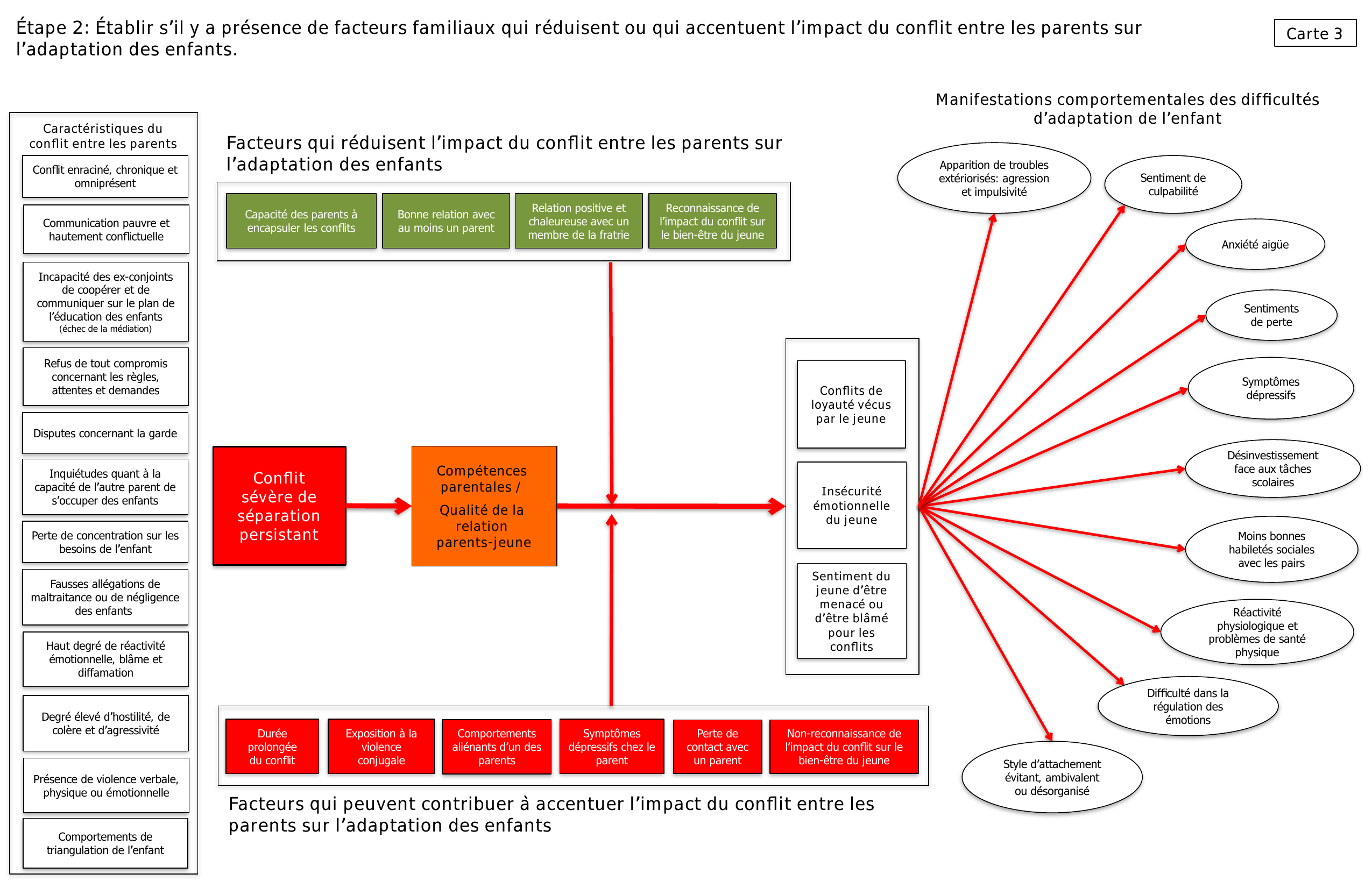

Manifestations comportementales des difficultés
d’adaptation de l’enfant
Étape 2: Établir s’il y a présence de facteurs familiaux qui réduisent ou qui accentuent l’impact du conflit entre les parents sur l’adaptation des enfants.
Carte 3

Caractéristiques du
conflit entre les parents
Facteurs qui réduisent l’impact du conflit entre les parents sur
l’adaptation des enfants
Apparition de troubles extériorisés: agression et impulsivité
Conflit enraciné, chronique et omniprésent
Sentiment de culpabilité

Capacité des parents à encapsuler les conflits
Bonne relation avec au moins un parent
Relation positive et chaleureuse avec un membre de la fratrie
Reconnaissance de l’impact du conflit sur le bien-être du jeune
Communication pauvre et hautement conflictuelle
Anxiété aigüe
Incapacité des ex-conjoints de coopérer et de communiquer sur le plan de l’éducation des enfants
(échec de la médiation)
Sentiments
de perte

Refus de tout compromis concernant les règles, attentes et demandes
Symptômes dépressifs
Conflits de loyauté vécus par le jeune
Disputes concernant la garde
Désinvestissement
face aux tâches scolaires
Compétences
parentales /
Qualité de la
relation
parents-jeune
Conflit sévère de séparation persistant
Inquiétudes quant à la capacité de l’autre parent de s’occuper des enfants
Insécurité émotionnelle du jeune
Moins bonnes habiletés sociales avec les pairs
Perte de concentration sur les besoins de l’enfant
Sentiment du jeune d’être menacé ou d’être blâmé pour les conflits
Fausses allégations de maltraitance ou de négligence des enfants
Réactivité physiologique et problèmes de santé physique
Haut degré de réactivité émotionnelle, blâme et diffamation
Difficulté dans la régulation des émotions
Degré élevé d’hostilité, de colère et d’agressivité

Durée prolongée
du conflit
Exposition à la
violence conjugale
Symptômes dépressifs chez le parent
Comportements aliénants d’un des parents
Perte de contact avec un parent
Non-reconnaissance de l’impact du conflit sur le bien-être du jeune
Style d’attachement évitant, ambivalent ou désorganisé
Présence de violence verbale, physique ou émotionnelle
Facteurs qui peuvent contribuer à accentuer l’impact du conflit entre les parents sur l’adaptation des enfants
Comportements de triangulation de l’enfant